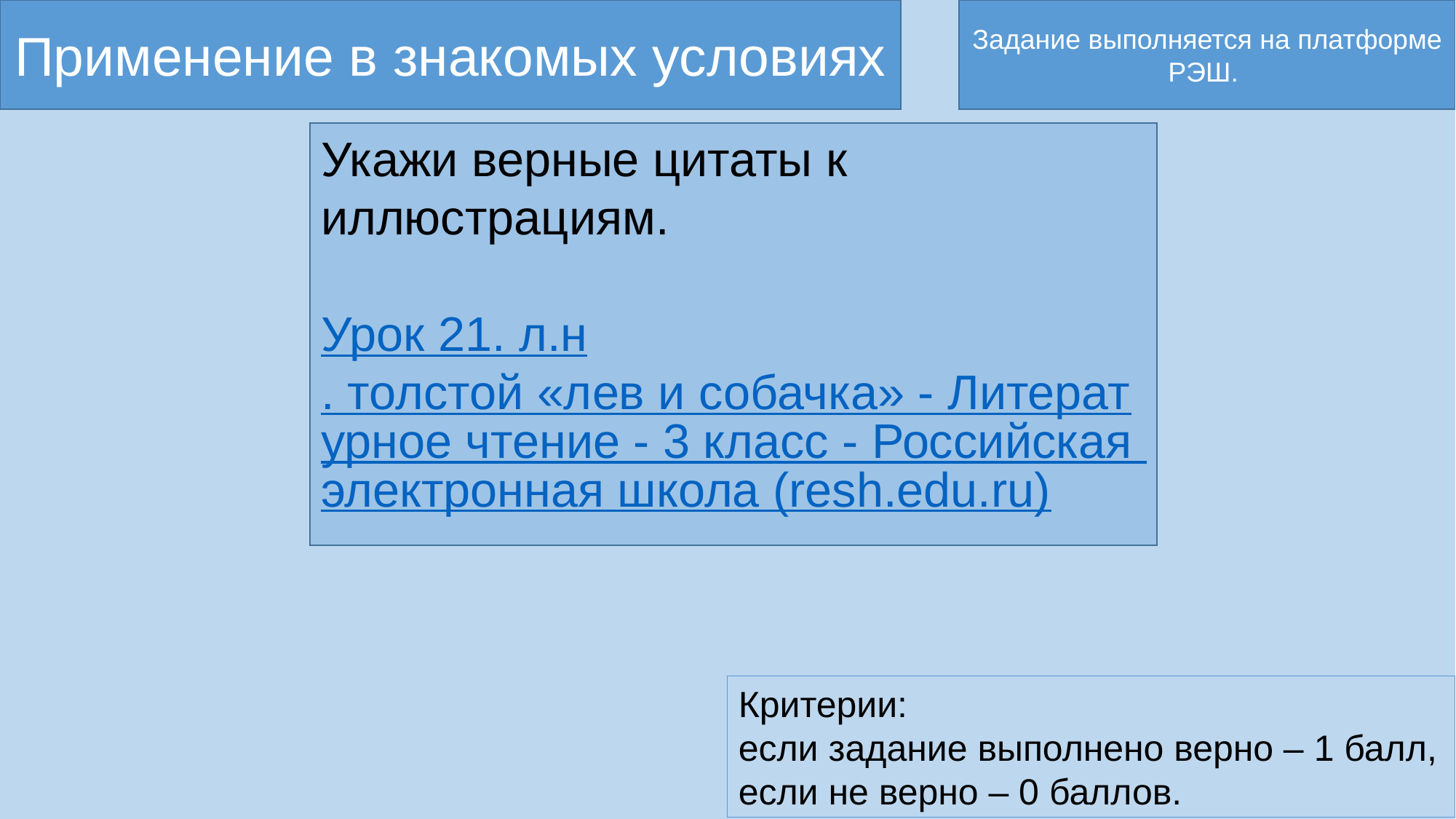

Применение в знакомых условиях
Задание выполняется на платформе РЭШ.

Укажи верные цитаты к иллюстрациям.

Урок 21. л.н. толстой «лев и собачка» - Литературное чтение - 3 класс - Российская электронная школа (resh.edu.ru)
Критерии:
если задание выполнено верно – 1 балл,
если не верно – 0 баллов.